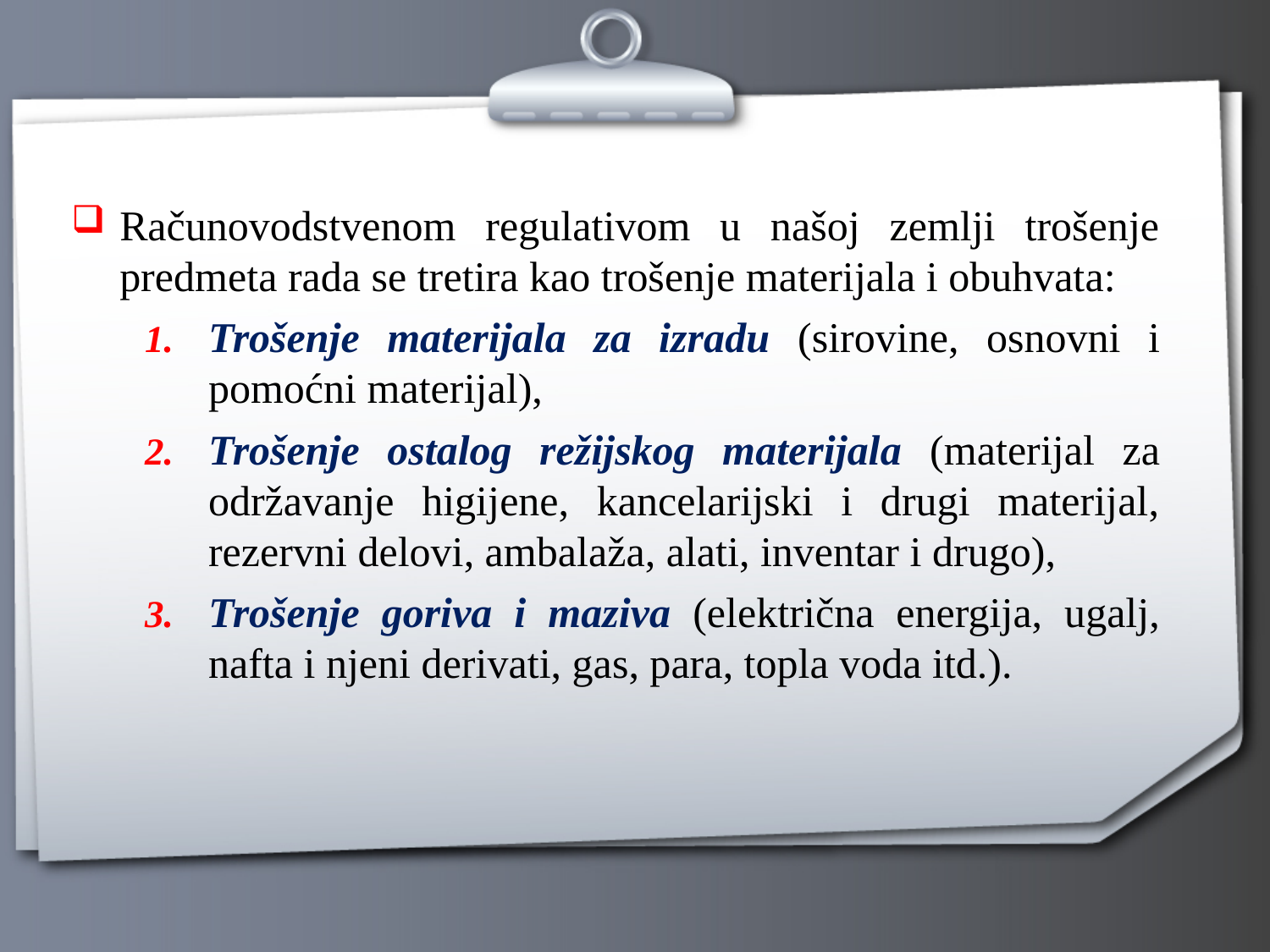

Računovodstvenom regulativom u našoj zemlji trošenje predmeta rada se tretira kao trošenje materijala i obuhvata:
Trošenje materijala za izradu (sirovine, osnovni i pomoćni materijal),
Trošenje ostalog režijskog materijala (materijal za održavanje higijene, kancelarijski i drugi materijal, rezervni delovi, ambalaža, alati, inventar i drugo),
Trošenje goriva i maziva (električna energija, ugalj, nafta i njeni derivati, gas, para, topla voda itd.).